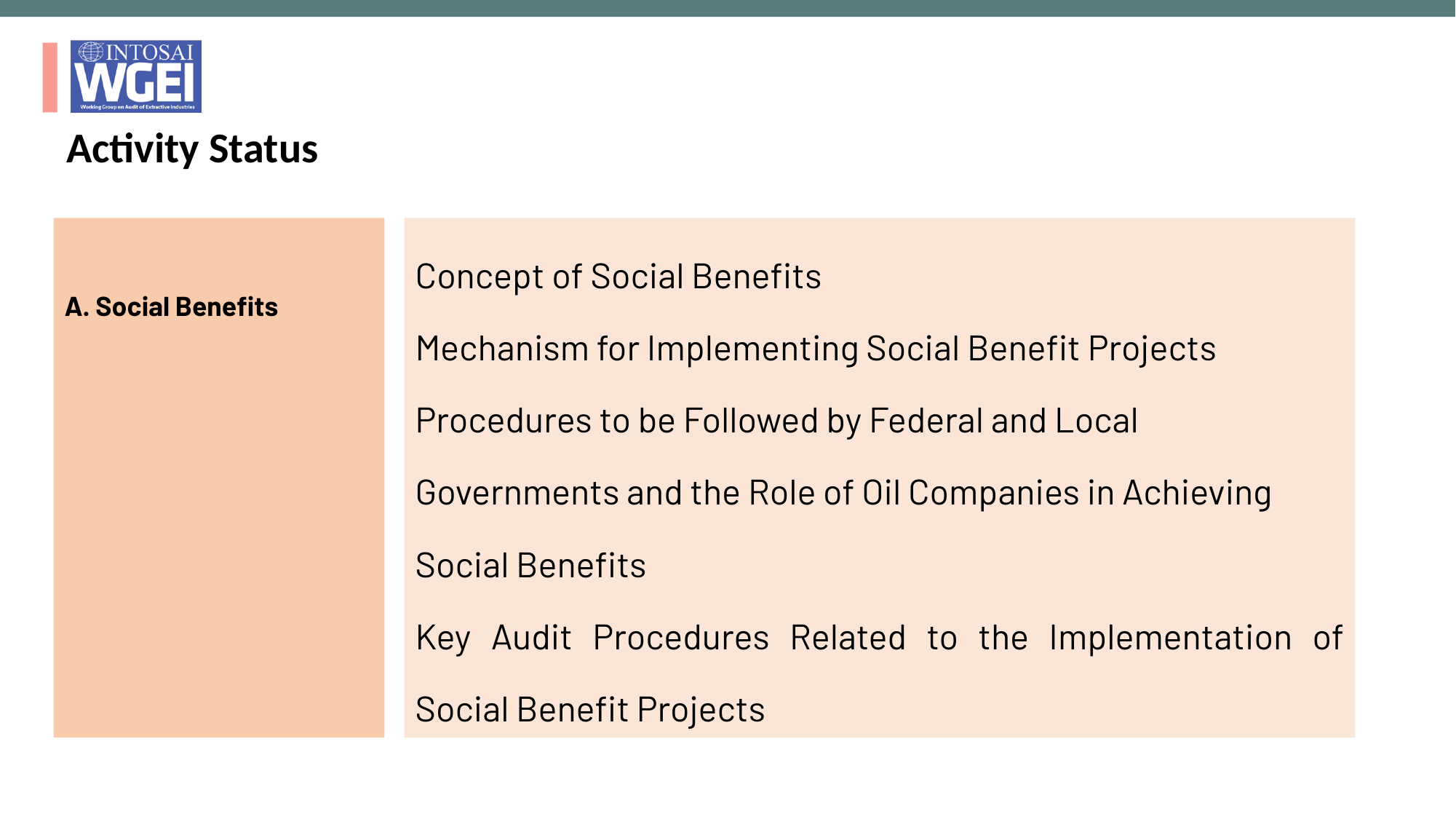

# Activity Status

A. Social Benefits
Concept of Social Benefits
Mechanism for Implementing Social Benefit Projects
Procedures to be Followed by Federal and Local Governments and the Role of Oil Companies in Achieving Social Benefits
Key Audit Procedures Related to the Implementation of Social Benefit Projects